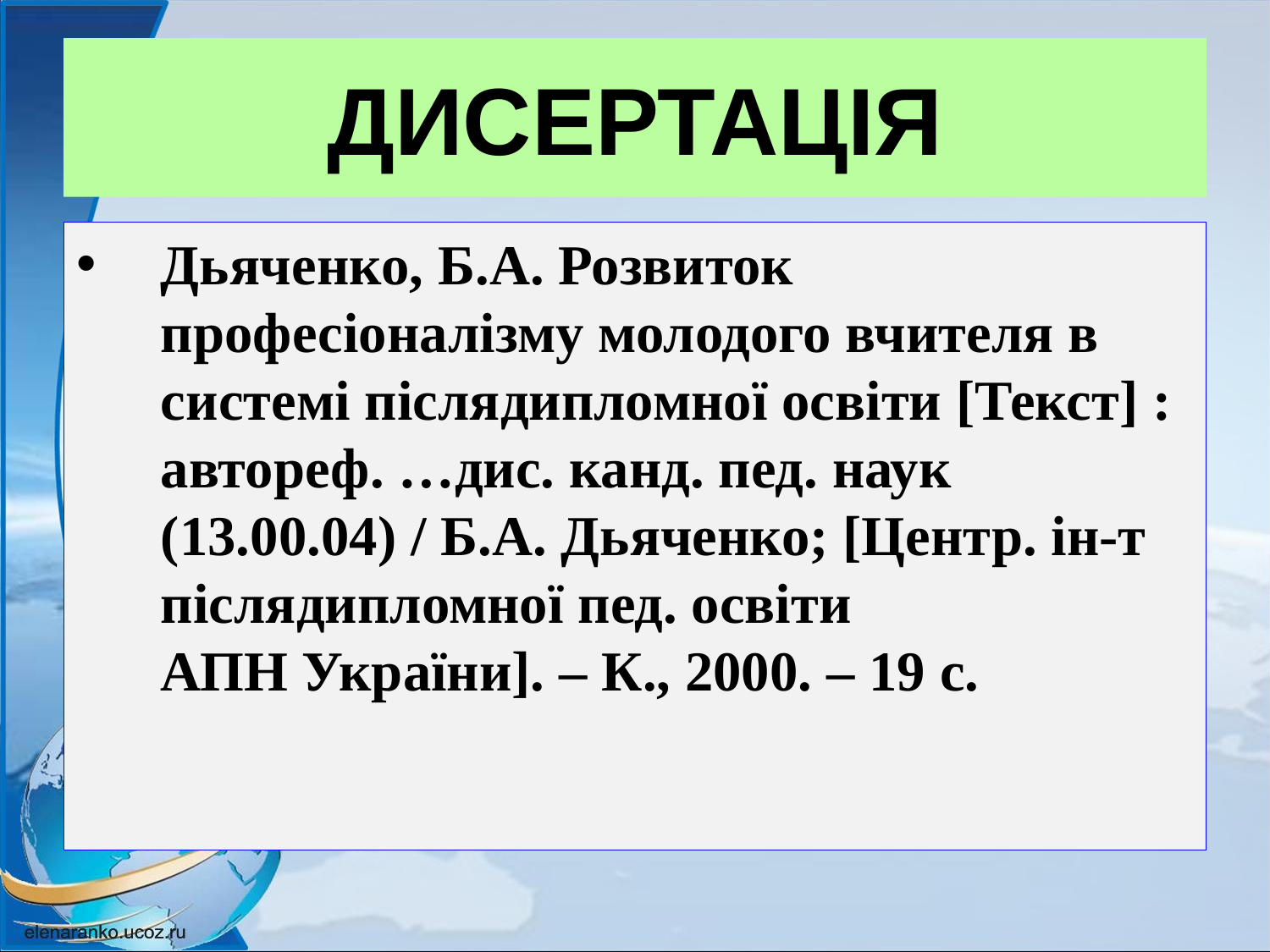

# ДИСЕРТАЦІЯ
Дьяченко, Б.А. Розвиток професіоналізму молодого вчителя в системі післядипломної освіти [Текст] : автореф. …дис. канд. пед. наук (13.00.04) / Б.А. Дьяченко; [Центр. ін-т післядипломної пед. освіти АПН України]. – К., 2000. – 19 с.